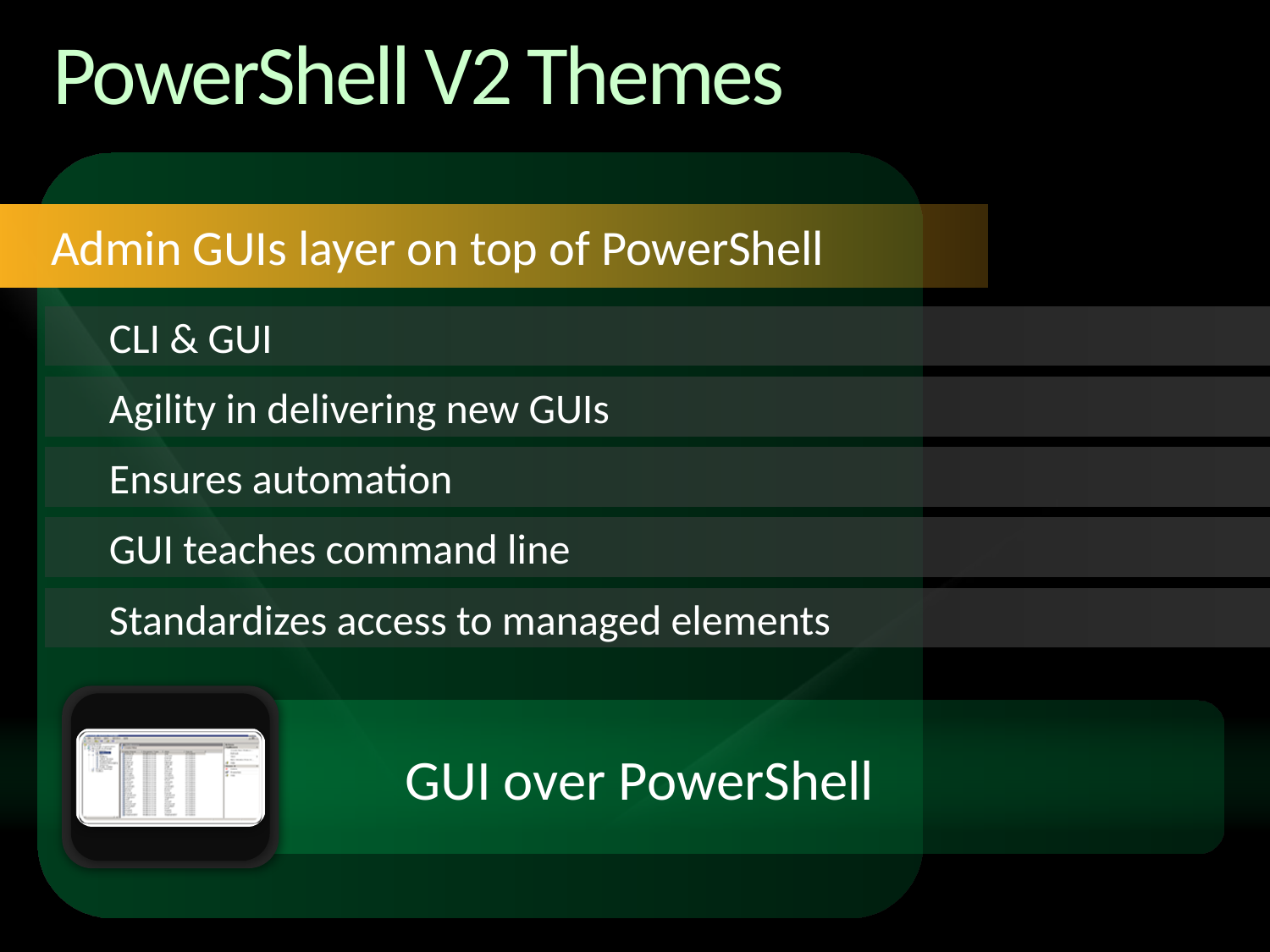

# PowerShell V2 Themes

Admin GUIs layer on top of PowerShell
CLI & GUI
Agility in delivering new GUIs
Ensures automation
GUI teaches command line
Standardizes access to managed elements

GUI over PowerShell